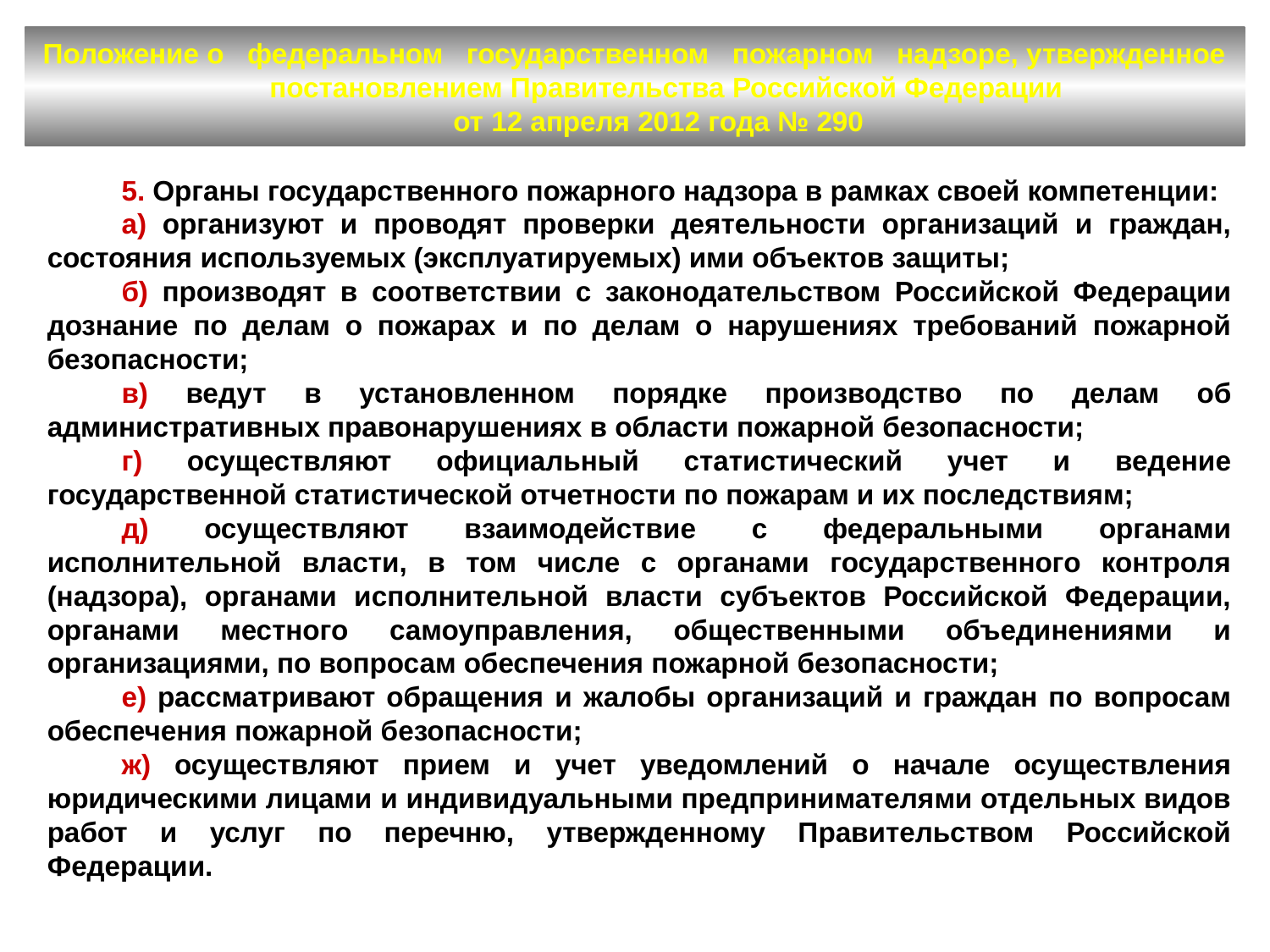

# Положение о   федеральном   государственном   пожарном   надзоре, утвержденное   постановлением Правительства Российской Федерации от 12 апреля 2012 года № 290
5. Органы государственного пожарного надзора в рамках своей компетенции:
а) организуют и проводят проверки деятельности организаций и граждан, состояния используемых (эксплуатируемых) ими объектов защиты;
б) производят в соответствии с законодательством Российской Федерации дознание по делам о пожарах и по делам о нарушениях требований пожарной безопасности;
в) ведут в установленном порядке производство по делам об административных правонарушениях в области пожарной безопасности;
г) осуществляют официальный статистический учет и ведение государственной статистической отчетности по пожарам и их последствиям;
д) осуществляют взаимодействие с федеральными органами исполнительной власти, в том числе с органами государственного контроля (надзора), органами исполнительной власти субъектов Российской Федерации, органами местного самоуправления, общественными объединениями и организациями, по вопросам обеспечения пожарной безопасности;
е) рассматривают обращения и жалобы организаций и граждан по вопросам обеспечения пожарной безопасности;
ж) осуществляют прием и учет уведомлений о начале осуществления юридическими лицами и индивидуальными предпринимателями отдельных видов работ и услуг по перечню, утвержденному Правительством Российской Федерации.